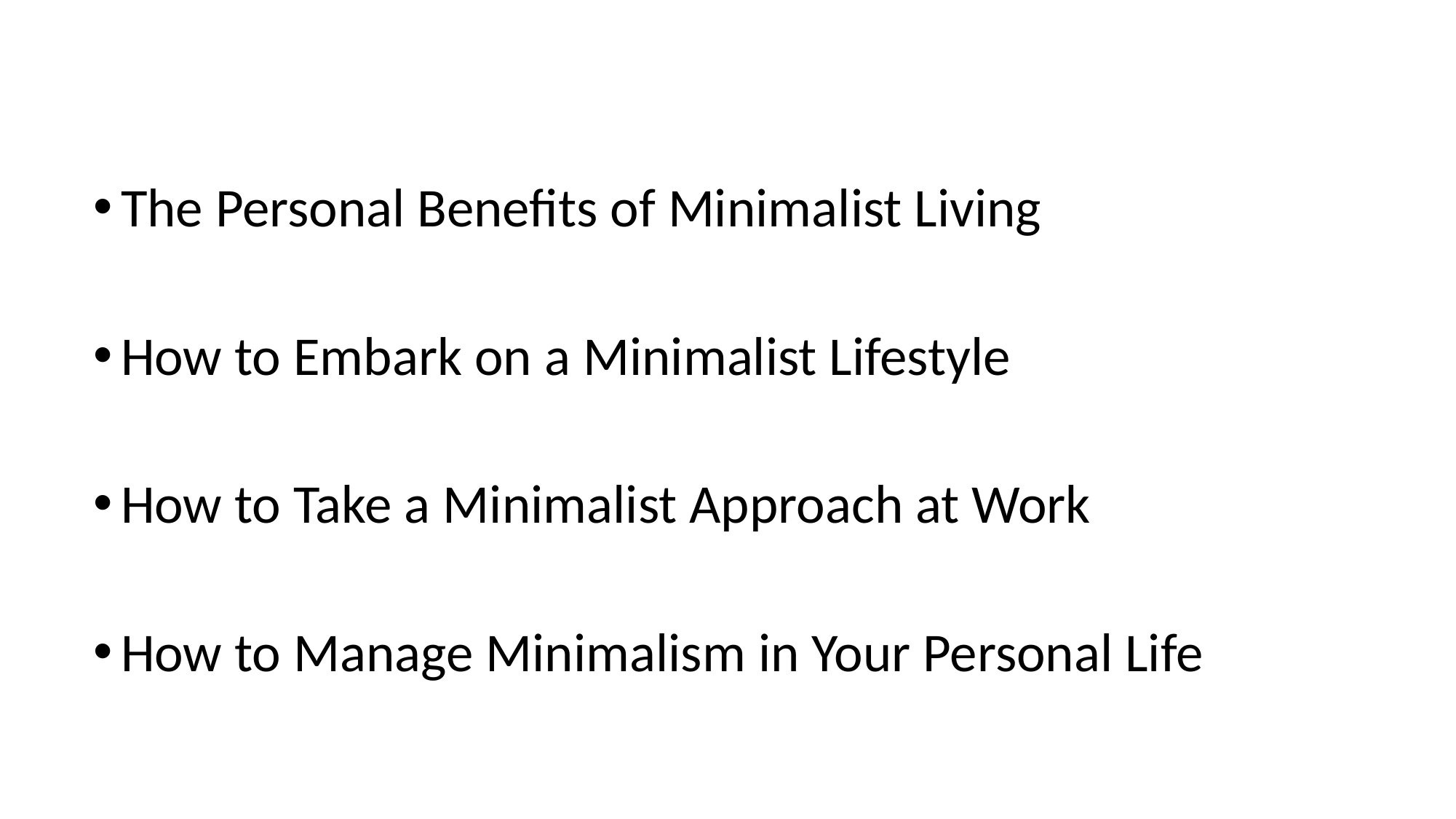

The Personal Benefits of Minimalist Living

How to Embark on a Minimalist Lifestyle

How to Take a Minimalist Approach at Work

How to Manage Minimalism in Your Personal Life